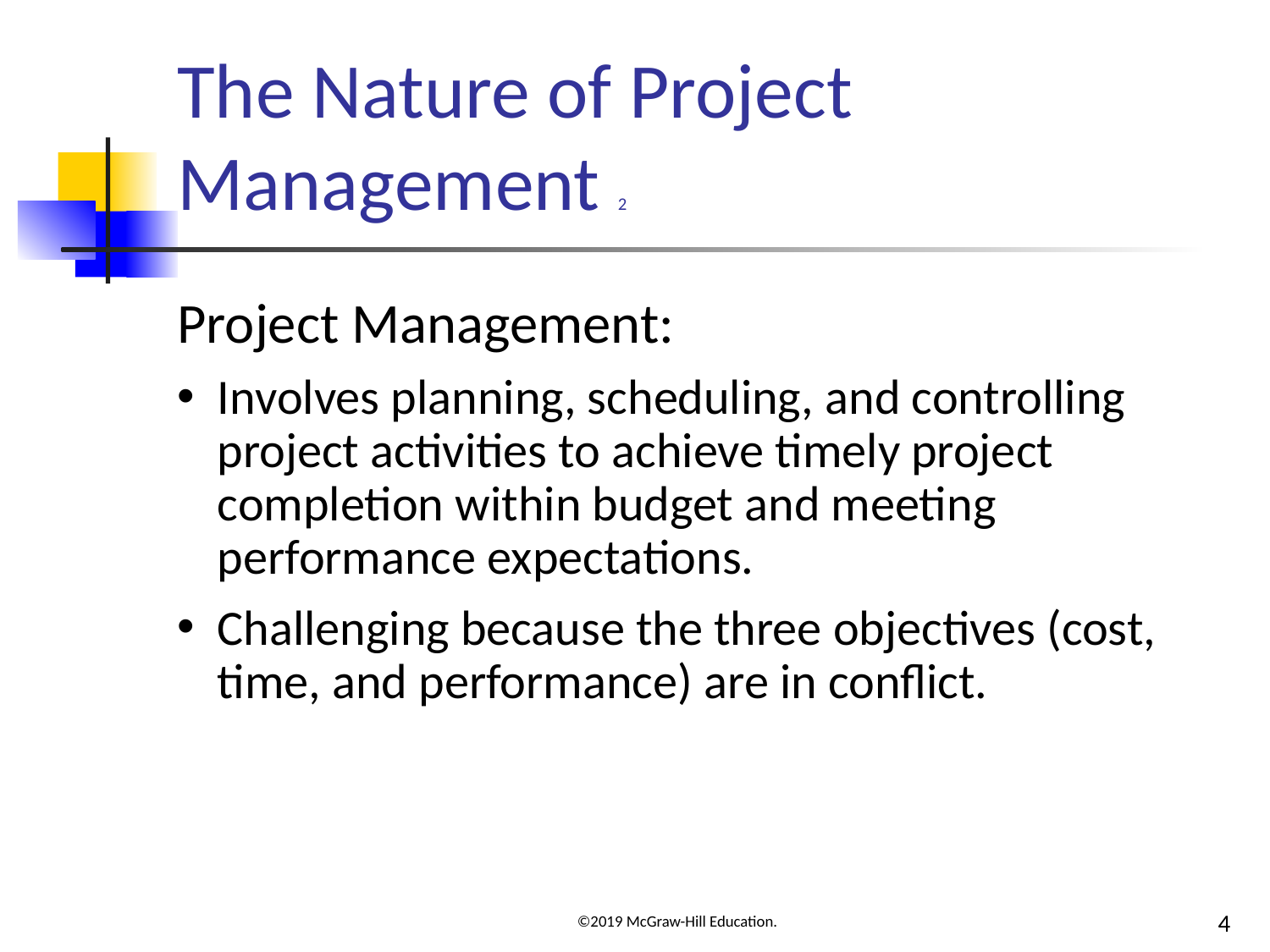

# The Nature of Project Management 2
Project Management:
Involves planning, scheduling, and controlling project activities to achieve timely project completion within budget and meeting performance expectations.
Challenging because the three objectives (cost, time, and performance) are in conflict.